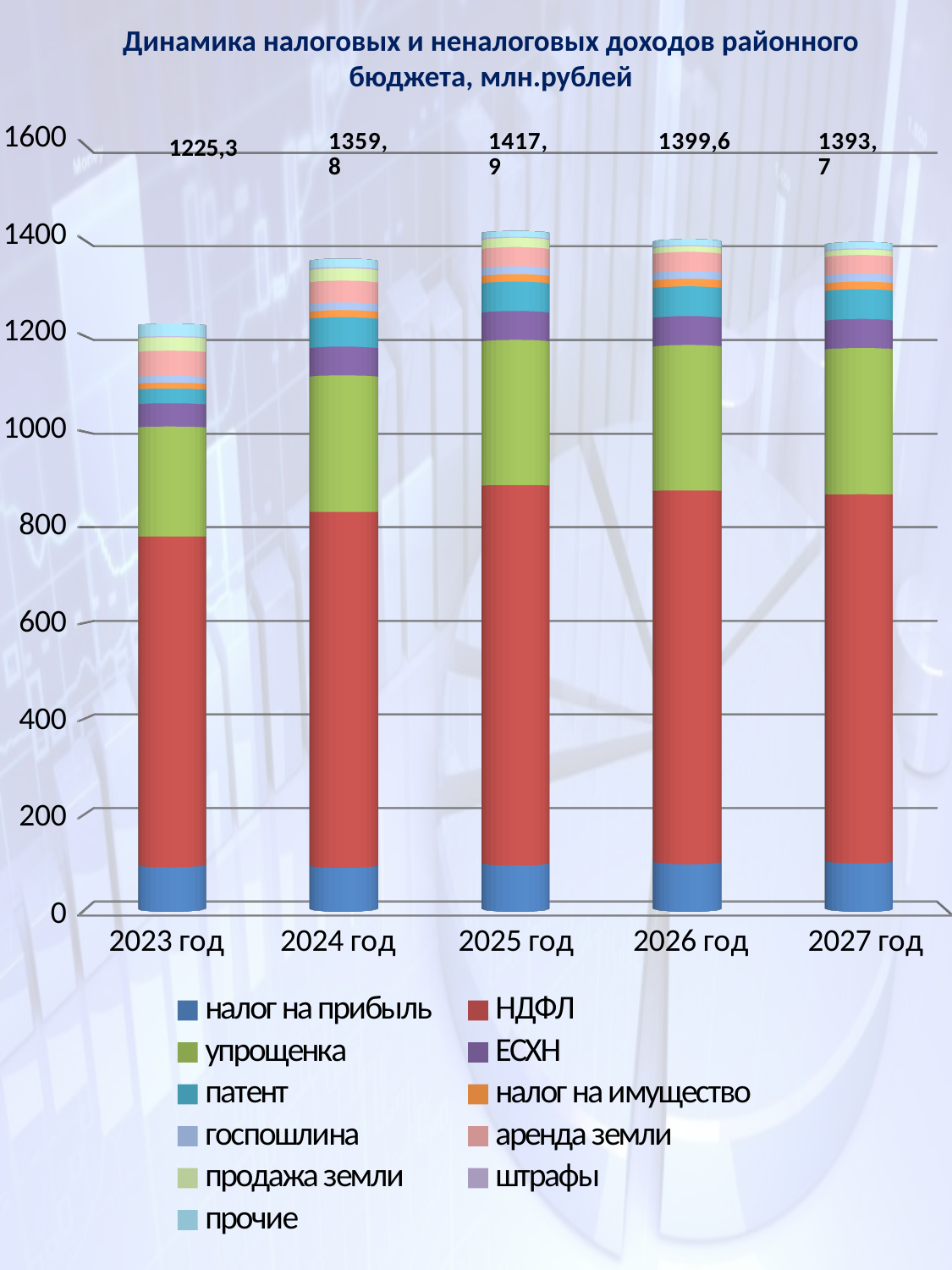

# Динамика налоговых и неналоговых доходов районного бюджета, млн.рублей

[unsupported chart]

1225,3